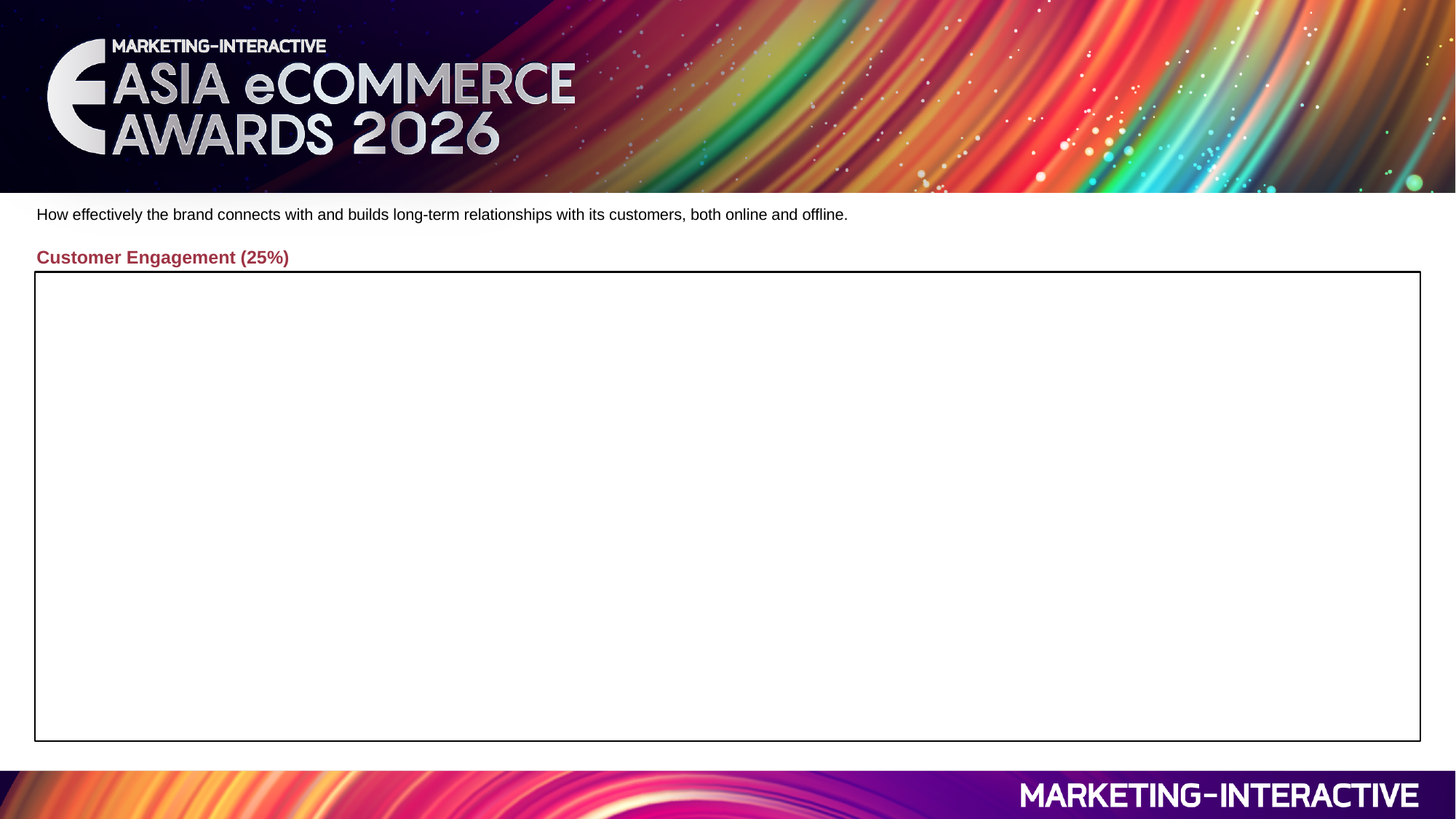

How effectively the brand connects with and builds long-term relationships with its customers, both online and offline.
Customer Engagement (25%)